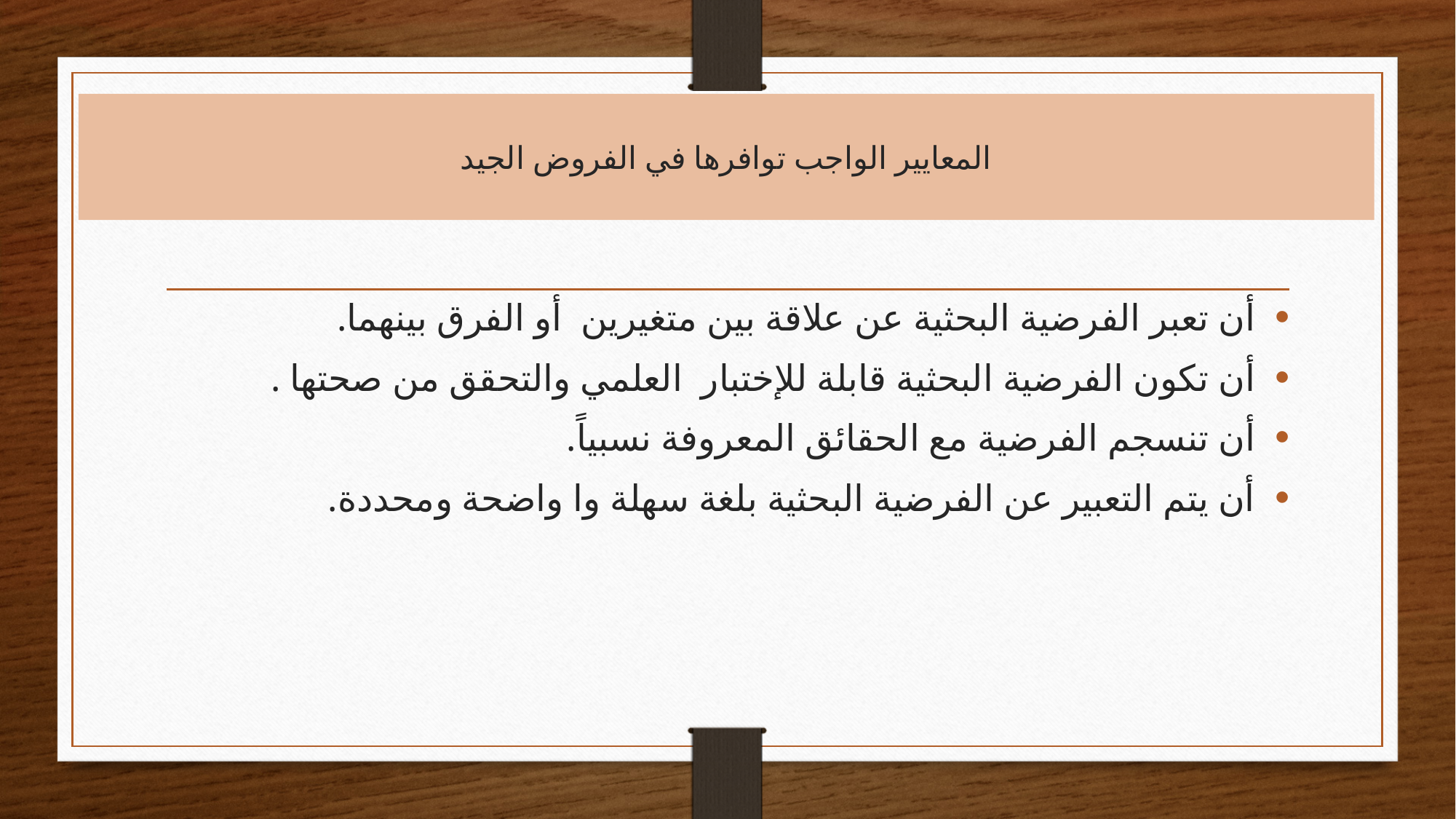

# المعايير الواجب توافرها في الفروض الجيد
أن تعبر الفرضية البحثية عن علاقة بين متغيرين  أو الفرق بينهما.
أن تكون الفرضية البحثية قابلة للإختبار  العلمي والتحقق من صحتها .
أن تنسجم الفرضية مع الحقائق المعروفة نسبياً.
أن يتم التعبير عن الفرضية البحثية بلغة سهلة وا واضحة ومحددة.